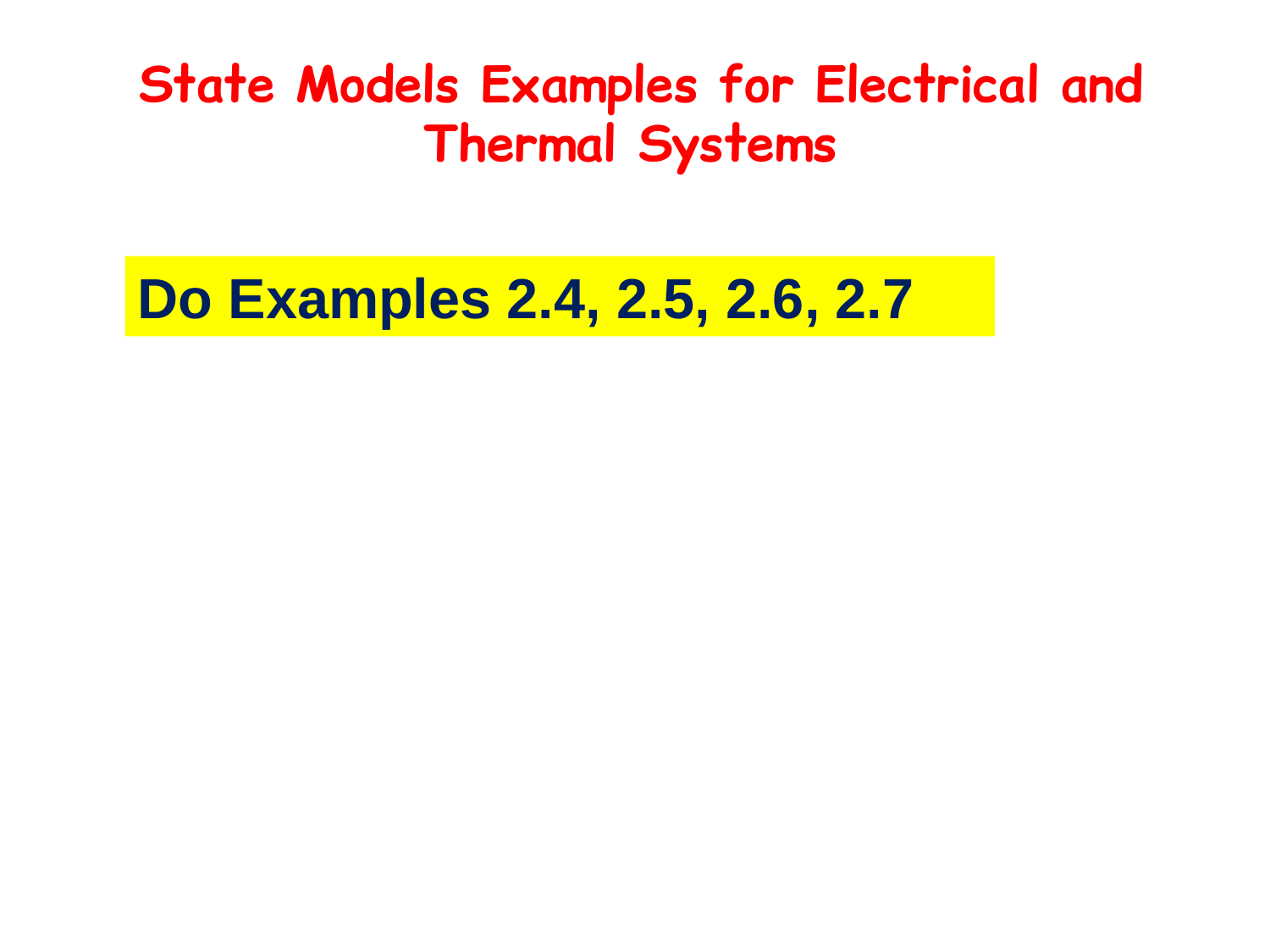

State Models Examples for Electrical and Thermal Systems

Do Examples 2.4, 2.5, 2.6, 2.7